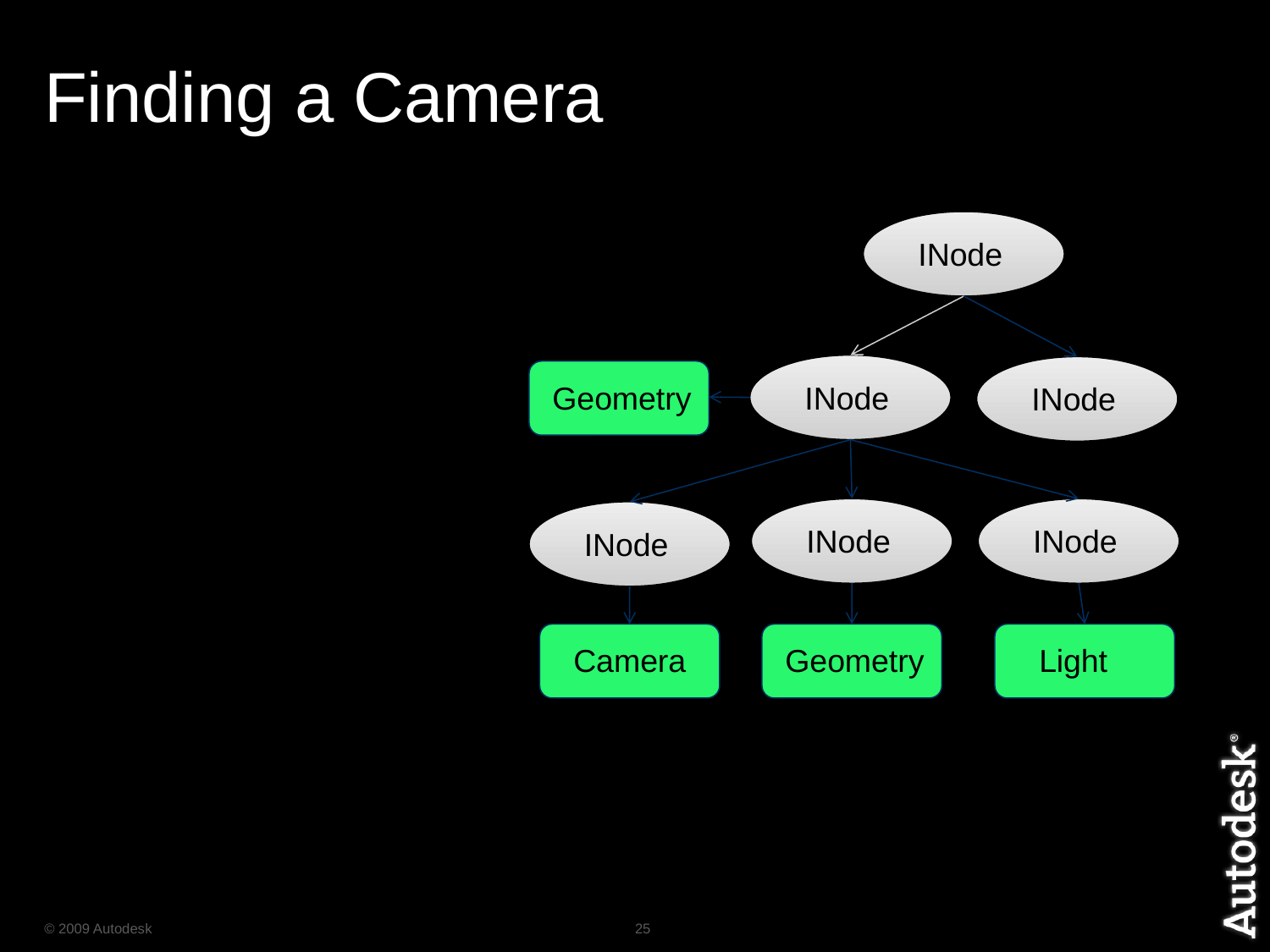

# Finding a Camera

INode

Geometry
INode
INode

INode
INode
INode

Camera
Geometry
Light